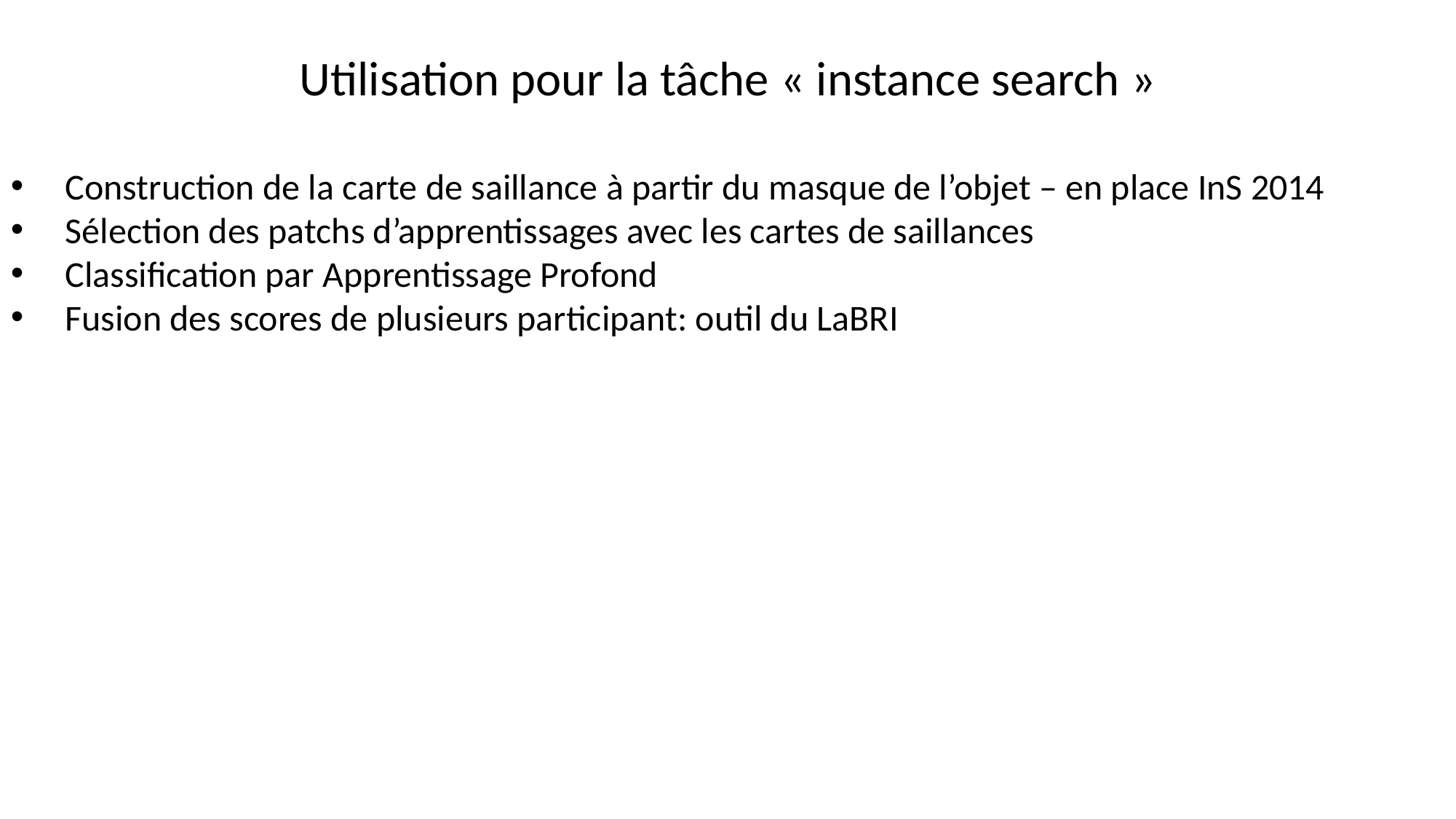

Utilisation pour la tâche « instance search »

Construction de la carte de saillance à partir du masque de l’objet – en place InS 2014
Sélection des patchs d’apprentissages avec les cartes de saillances
Classification par Apprentissage Profond
Fusion des scores de plusieurs participant: outil du LaBRI